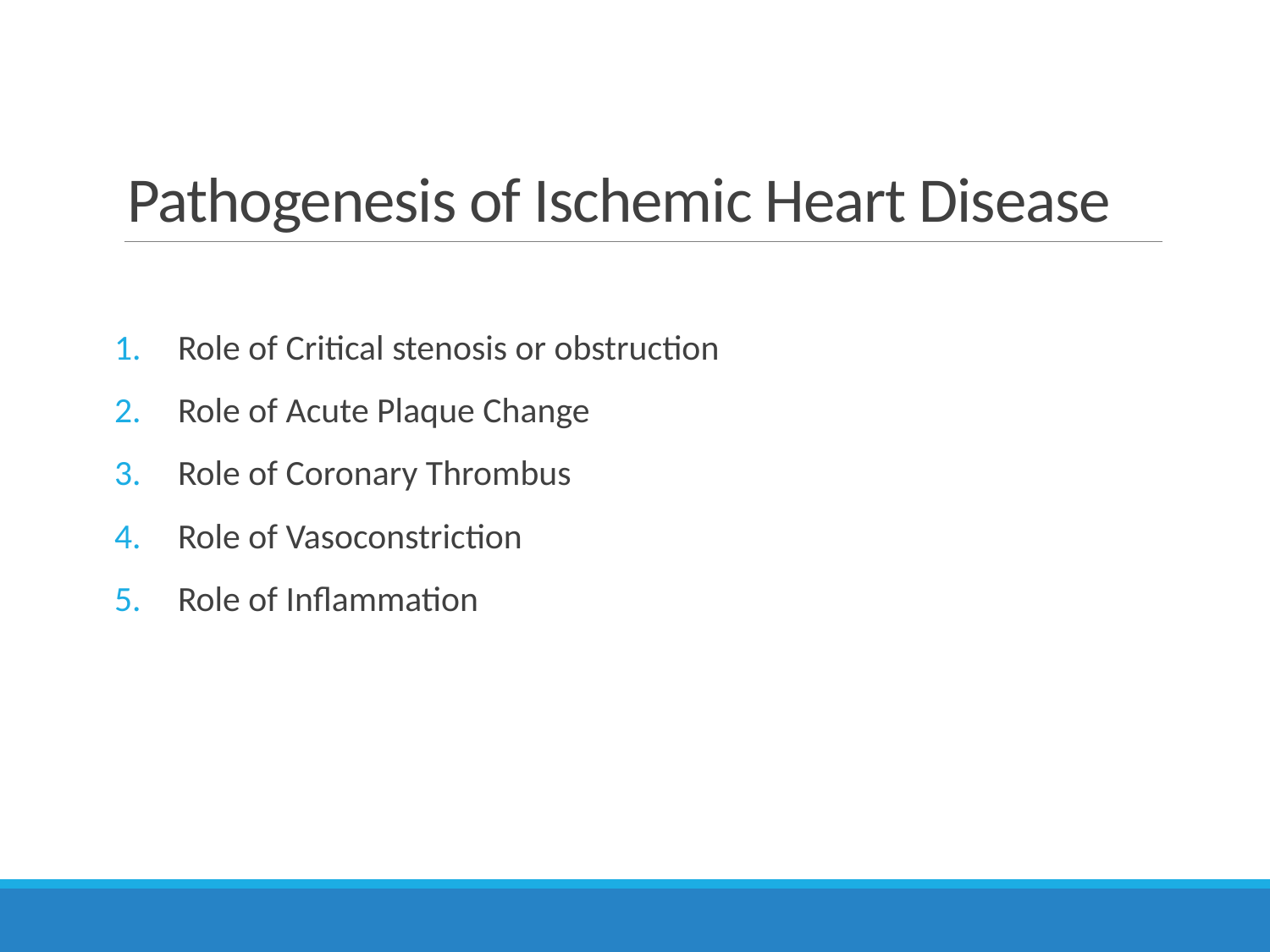

# Pathogenesis of Ischemic Heart Disease

Role of Critical stenosis or obstruction
Role of Acute Plaque Change
Role of Coronary Thrombus
Role of Vasoconstriction
Role of Inflammation